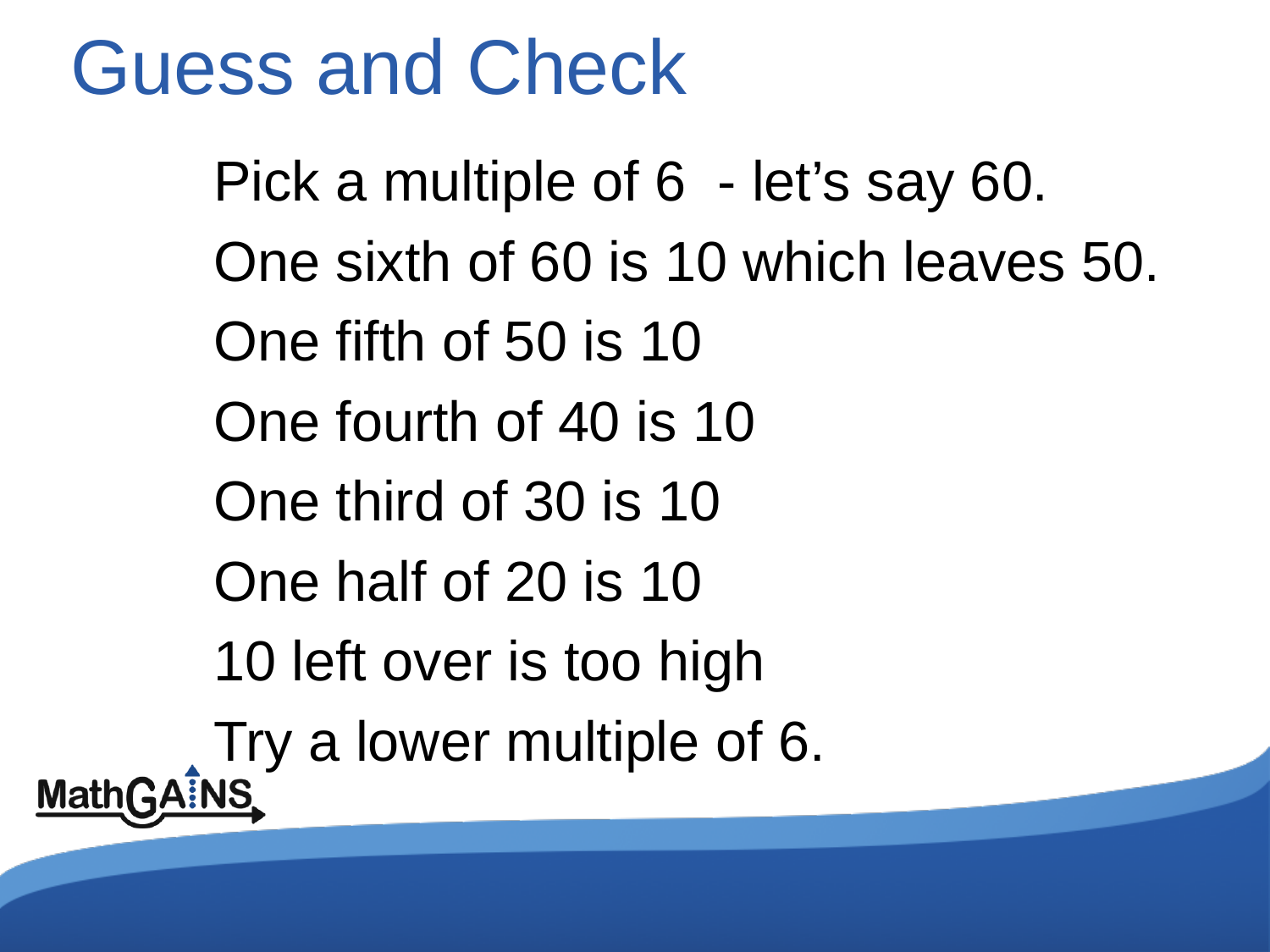

# Guess and Check
Pick a multiple of 6  - let’s say 60.
One sixth of 60 is 10 which leaves 50.
One fifth of 50 is 10
One fourth of 40 is 10
One third of 30 is 10
One half of 20 is 10
10 left over is too high
Try a lower multiple of 6.